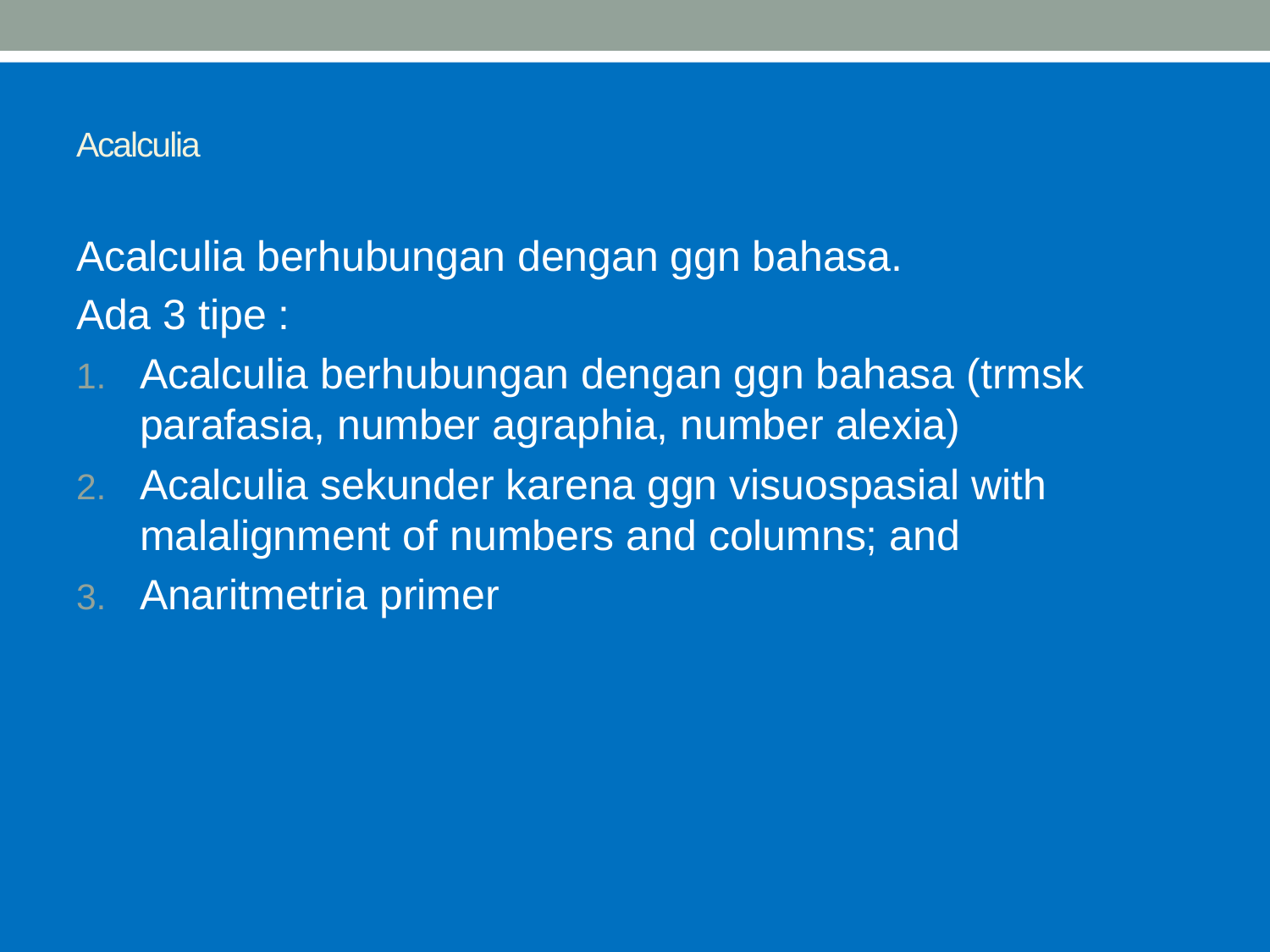

# Acalculia
Acalculia berhubungan dengan ggn bahasa.
Ada 3 tipe :
Acalculia berhubungan dengan ggn bahasa (trmsk parafasia, number agraphia, number alexia)
Acalculia sekunder karena ggn visuospasial with malalignment of numbers and columns; and
Anaritmetria primer